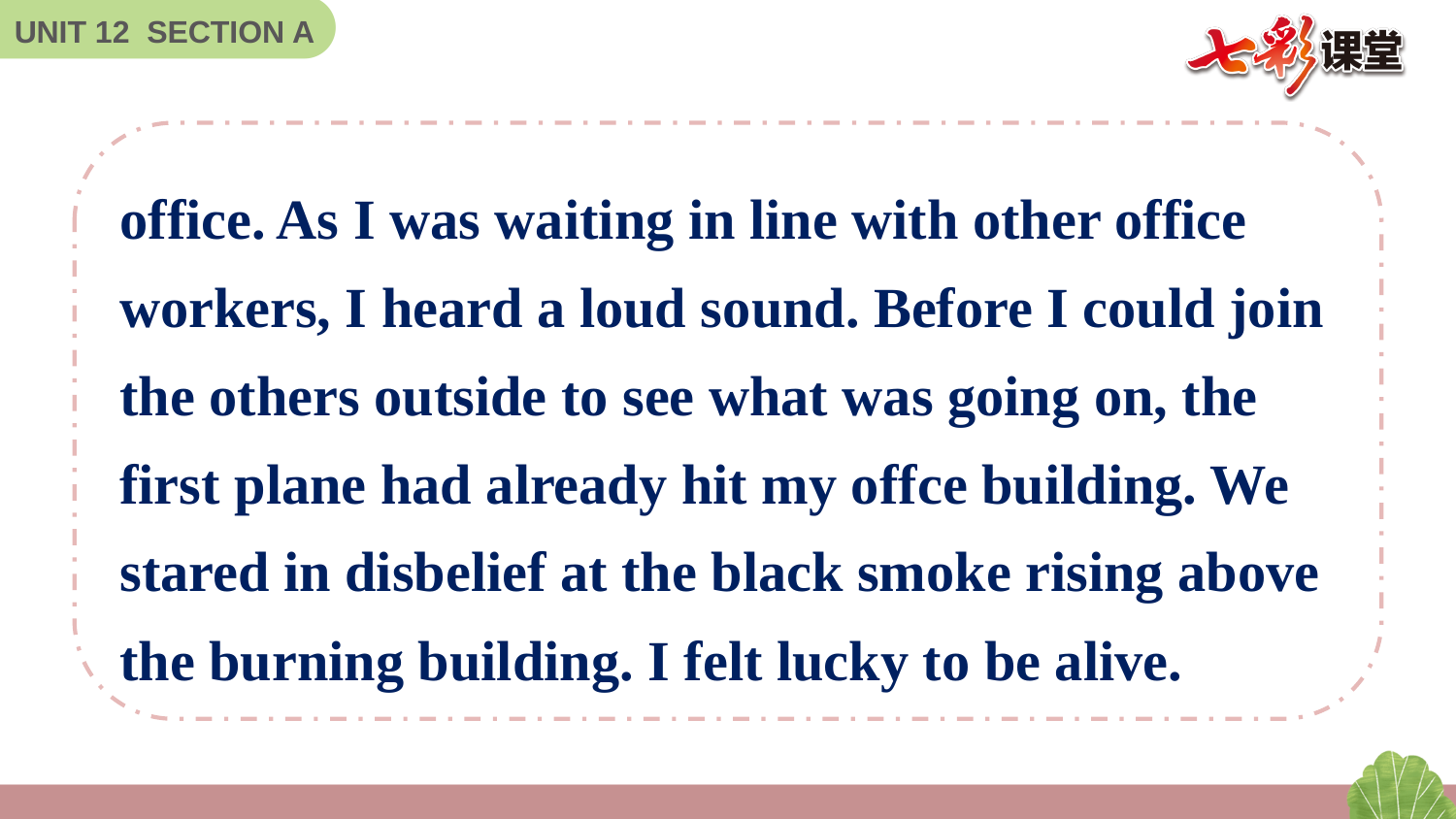

office. As I was waiting in line with other office workers, I heard a loud sound. Before I could join the others outside to see what was going on, the first plane had already hit my offce building. We stared in disbelief at the black smoke rising above the burning building. I felt lucky to be alive.